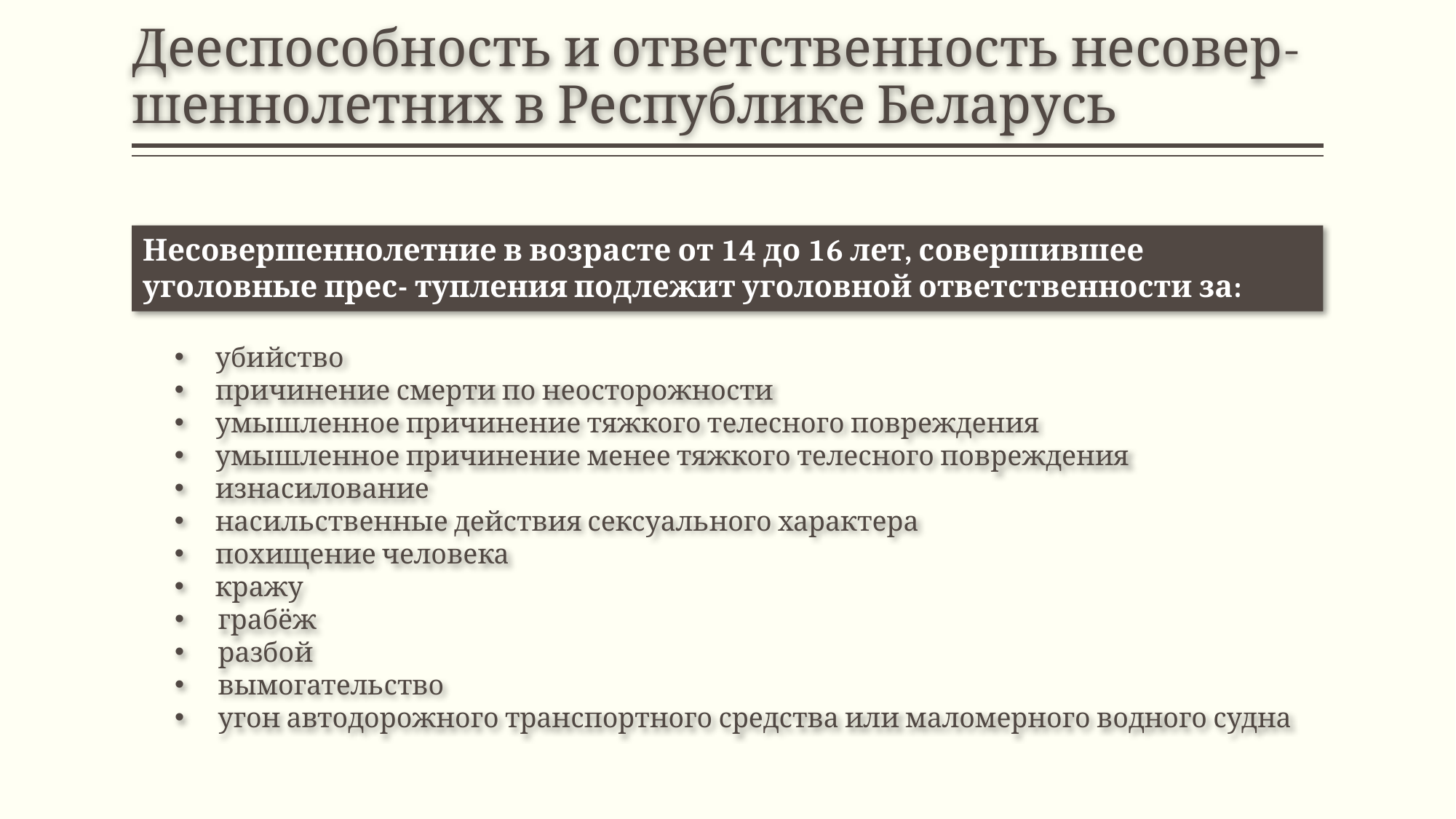

# Дееспособность и ответственность несовер- шеннолетних в Республике Беларусь
Несовершеннолетние в возрасте от 14 до 16 лет, совершившее уголовные прес- тупления подлежит уголовной ответственности за:

убийство
причинение смерти по неосторожности
умышленное причинение тяжкого телесного повреждения
умышленное причинение менее тяжкого телесного повреждения
изнасилование
насильственные действия сексуального характера
похищение человека
кражу
грабёж
разбой
вымогательство
угон автодорожного транспортного средства или маломерного водного судна